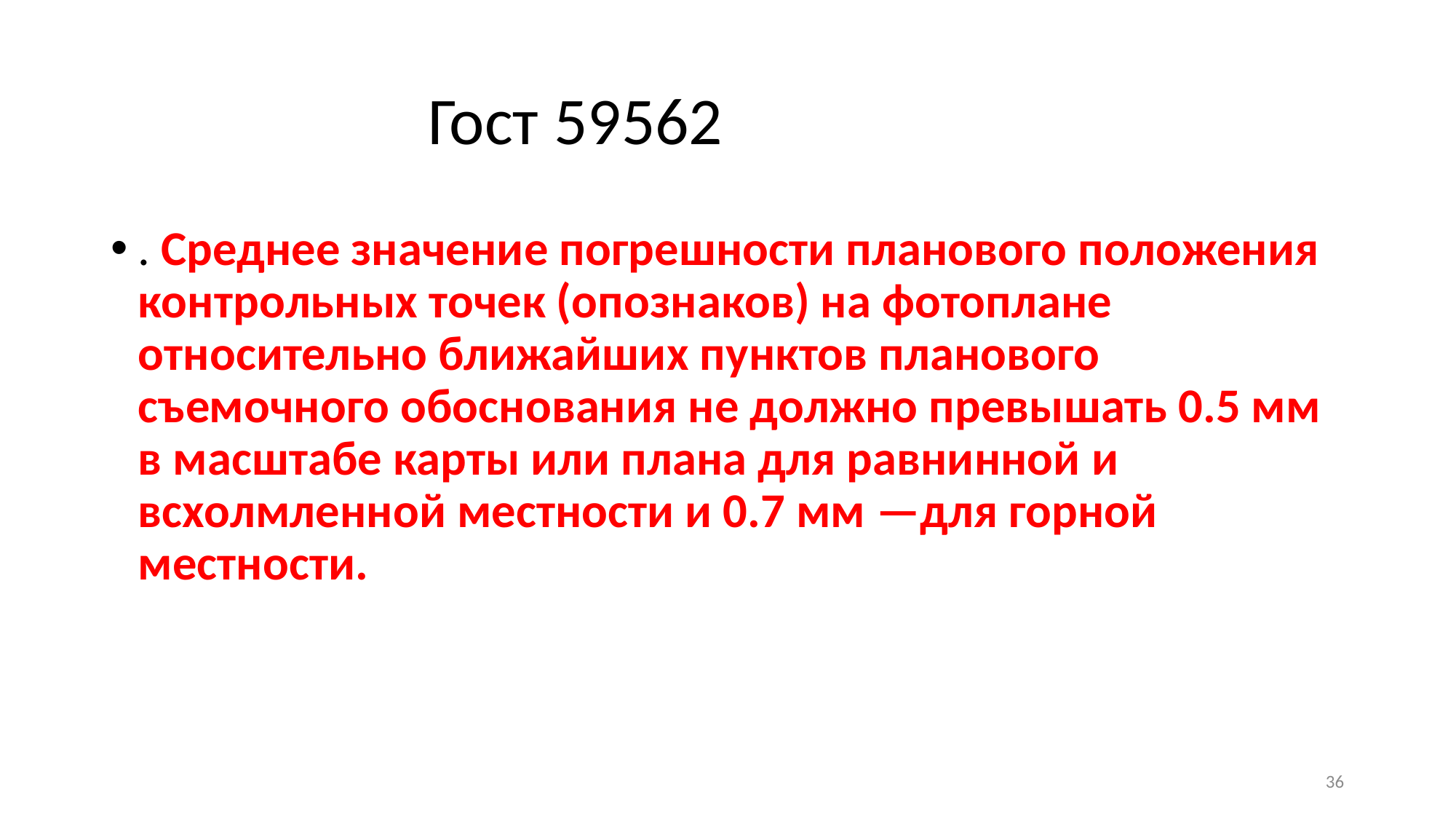

# Гост 59562
. Среднее значение погрешности планового положения контрольных точек (опознаков) на фотоплане относительно ближайших пунктов планового съемочного обоснования не должно превышать 0.5 мм в масштабе карты или плана для равнинной и всхолмленной местности и 0.7 мм —для горной местности.
36